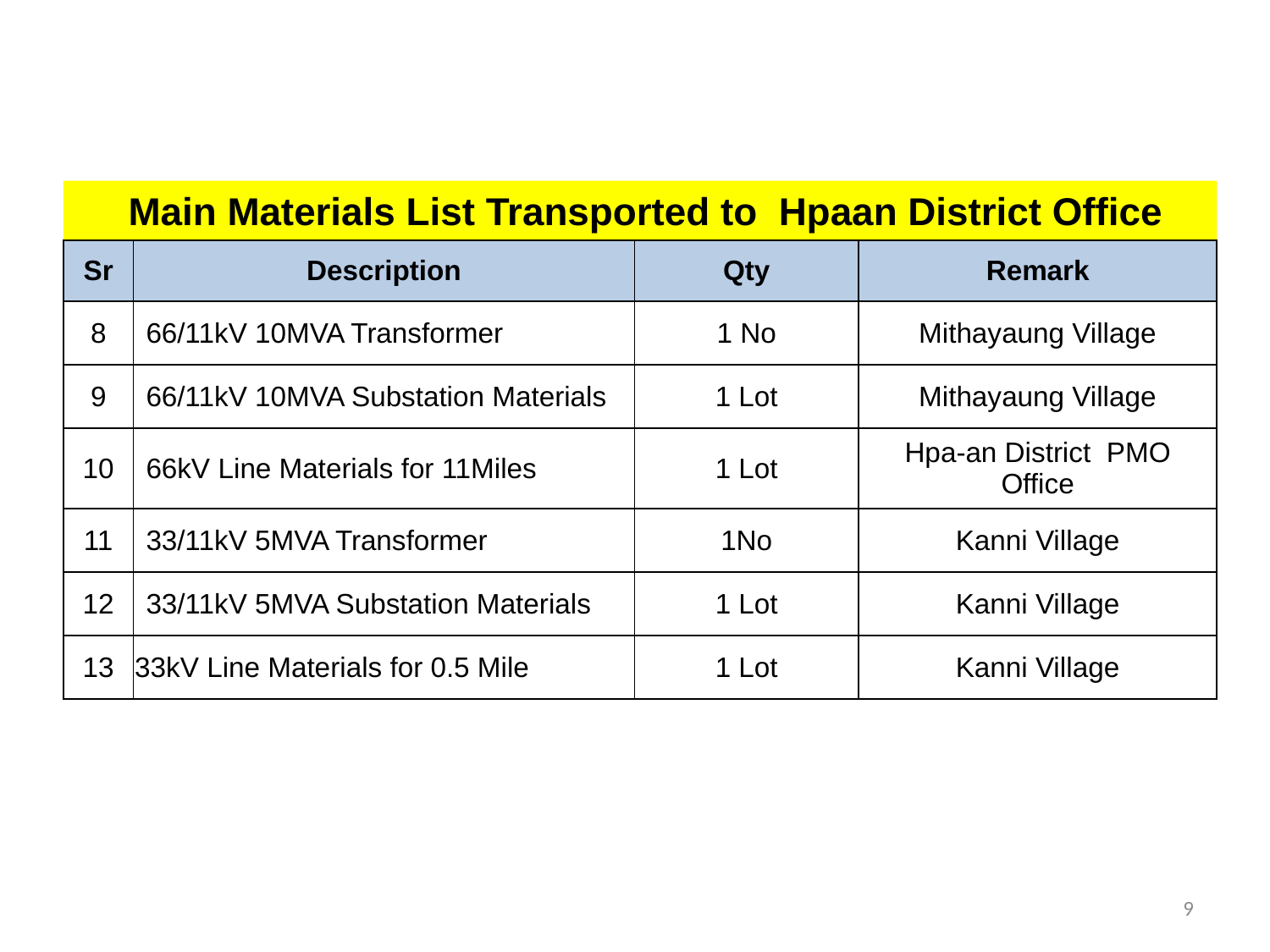

Main Materials List Transported to  Hpaan District Office
| Sr | Description | Qty | Remark |
| --- | --- | --- | --- |
| 8 | 66/11kV 10MVA Transformer | 1 No | Mithayaung Village |
| 9 | 66/11kV 10MVA Substation Materials | 1 Lot | Mithayaung Village |
| 10 | 66kV Line Materials for 11Miles | 1 Lot | Hpa-an District PMO Office |
| 11 | 33/11kV 5MVA Transformer | 1No | Kanni Village |
| 12 | 33/11kV 5MVA Substation Materials | 1 Lot | Kanni Village |
| 13 | 33kV Line Materials for 0.5 Mile | 1 Lot | Kanni Village |
9